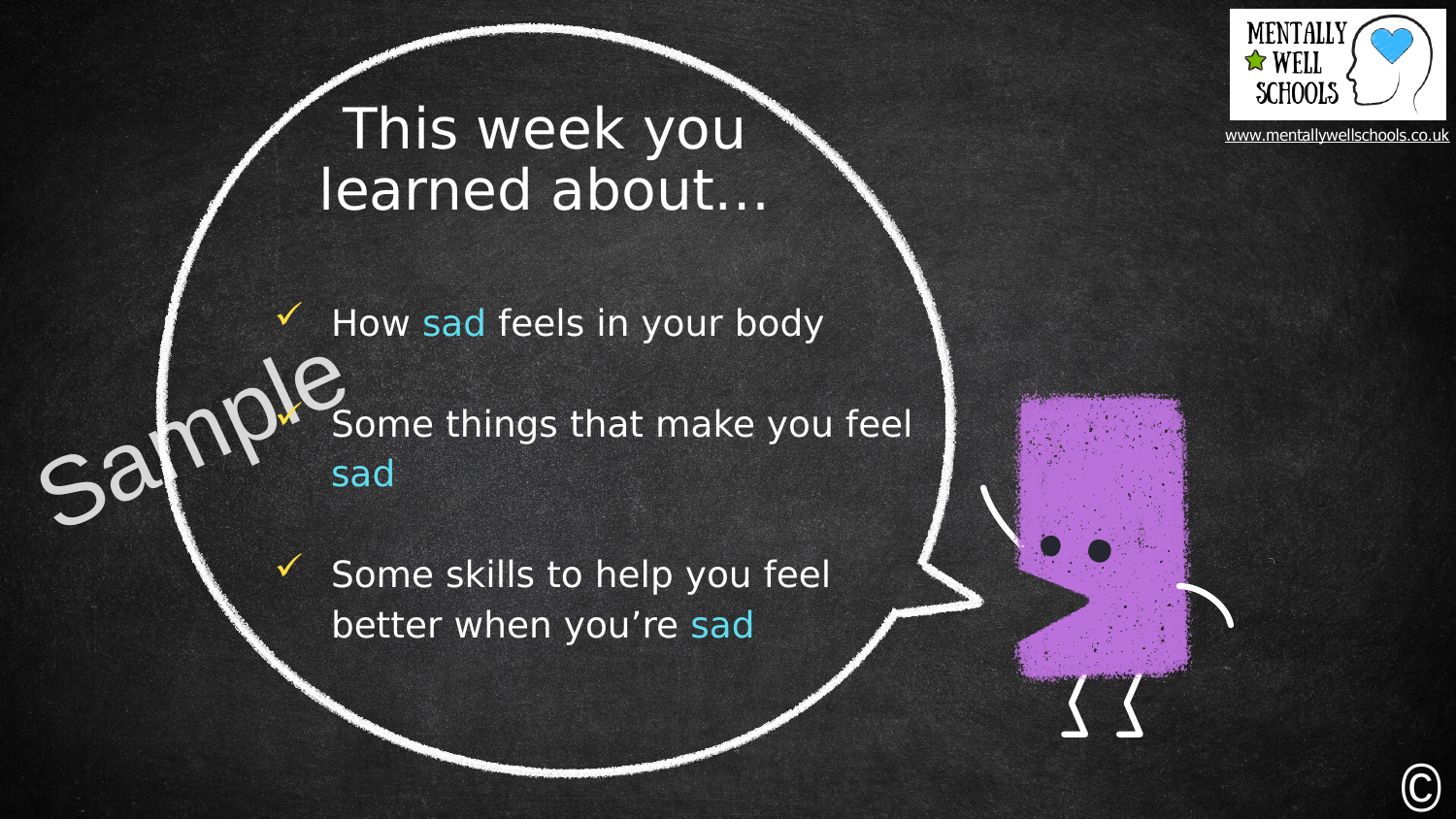

This week you learned about…
How sad feels in your body

Some things that make you feel sad

Some skills to help you feel better when you’re sad